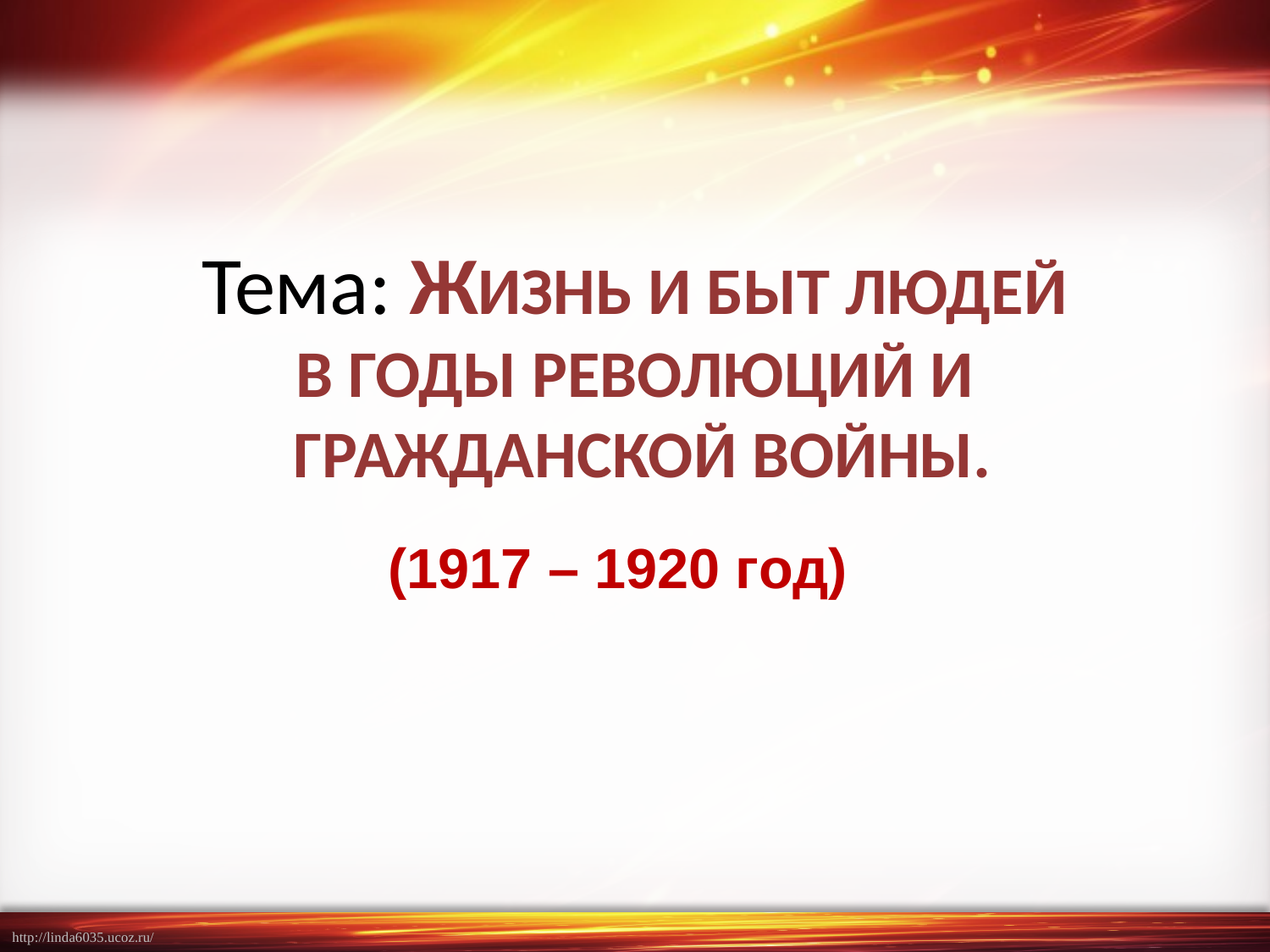

# Тема: ЖИЗНЬ И БЫТ ЛЮДЕЙ В ГОДЫ РЕВОЛЮЦИЙ И ГРАЖДАНСКОЙ ВОЙНЫ.
(1917 – 1920 год)